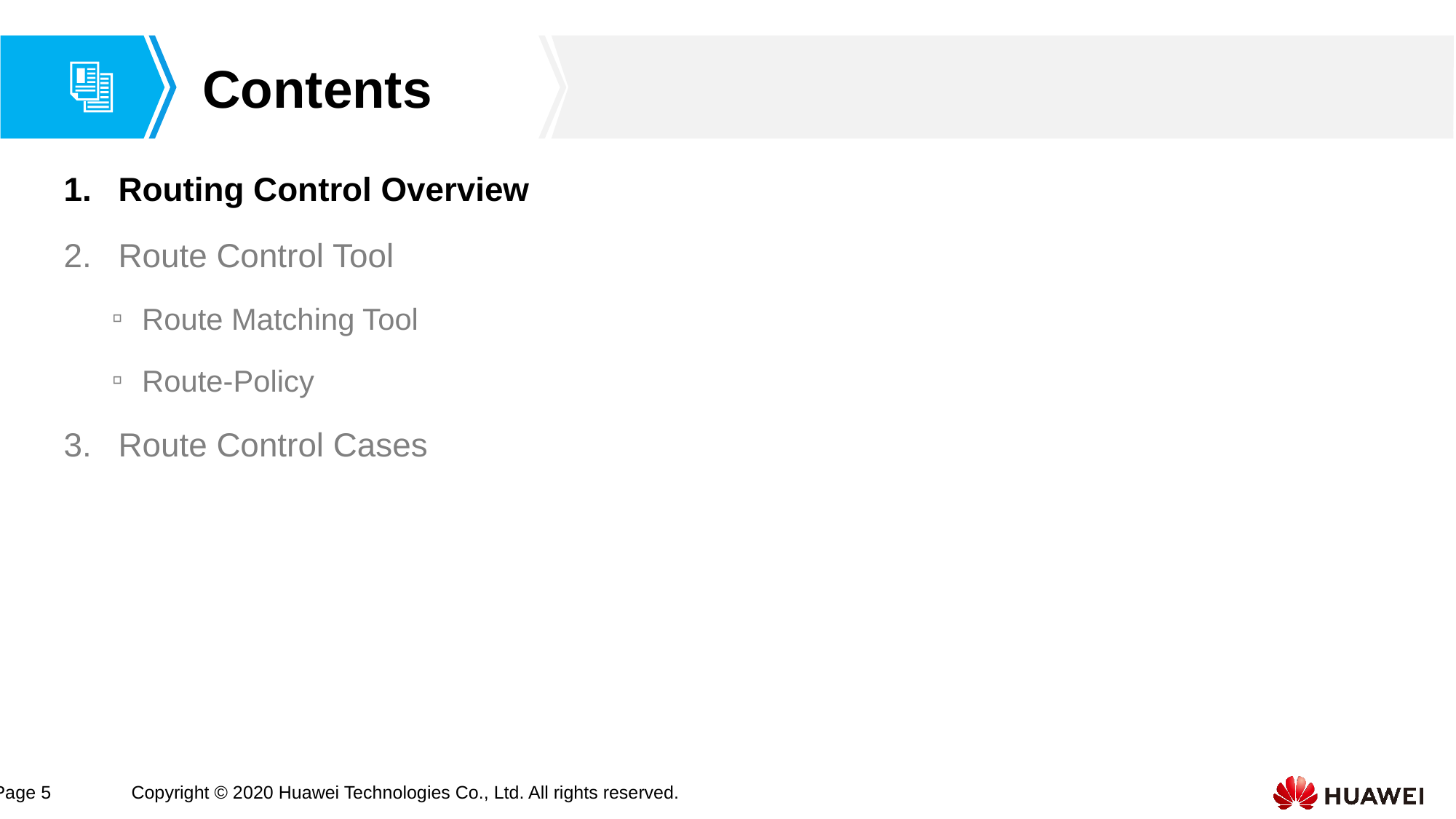

Routing Control Overview
Route Control Tool
Route Matching Tool
Route-Policy
Route Control Cases